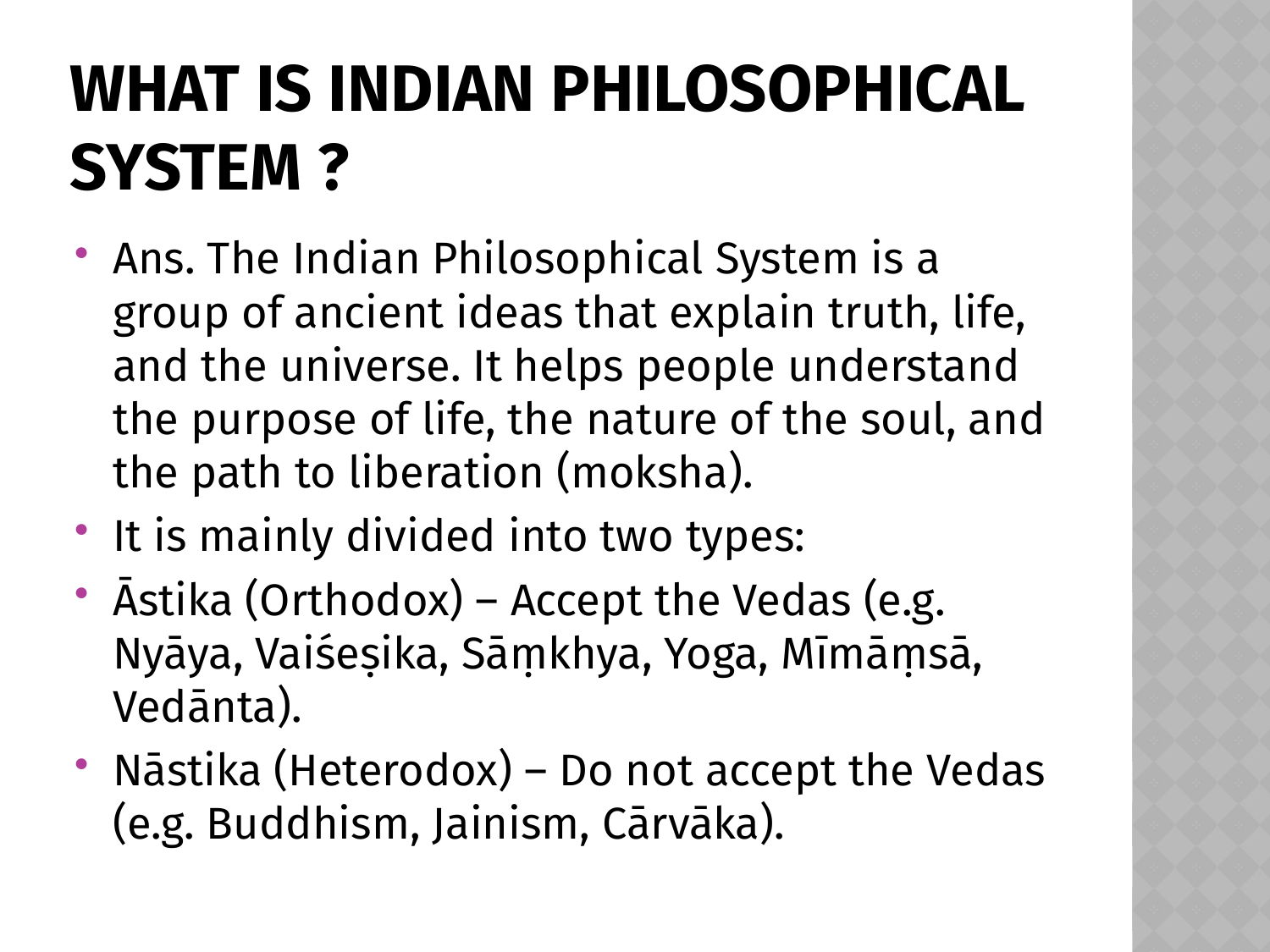

# What is indian Philosophical system ?
Ans. The Indian Philosophical System is a group of ancient ideas that explain truth, life, and the universe. It helps people understand the purpose of life, the nature of the soul, and the path to liberation (moksha).
It is mainly divided into two types:
Āstika (Orthodox) – Accept the Vedas (e.g. Nyāya, Vaiśeṣika, Sāṃkhya, Yoga, Mīmāṃsā, Vedānta).
Nāstika (Heterodox) – Do not accept the Vedas (e.g. Buddhism, Jainism, Cārvāka).